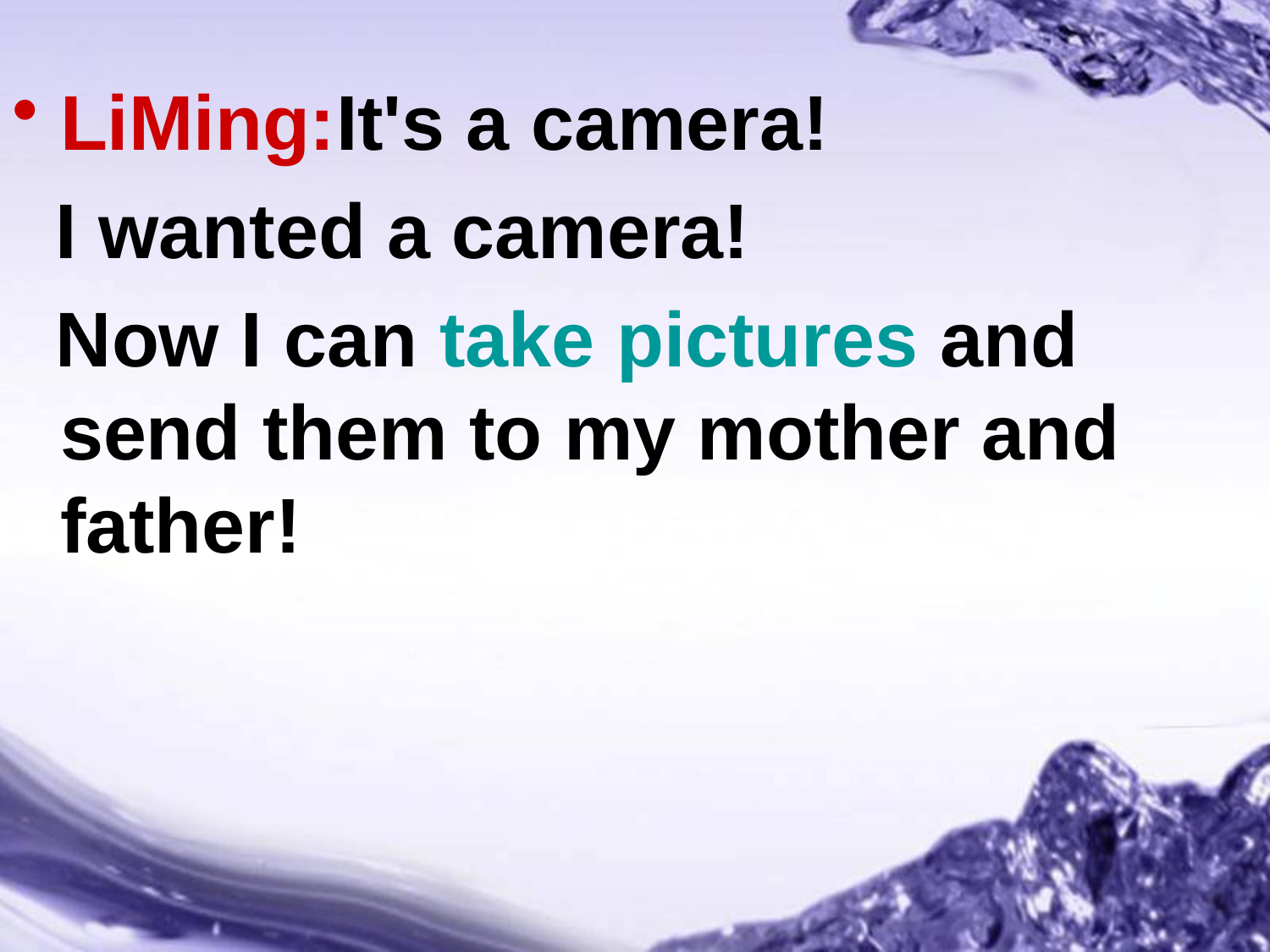

LiMing:It's a camera!
  I wanted a camera!
  Now I can take pictures and send them to my mother and father!